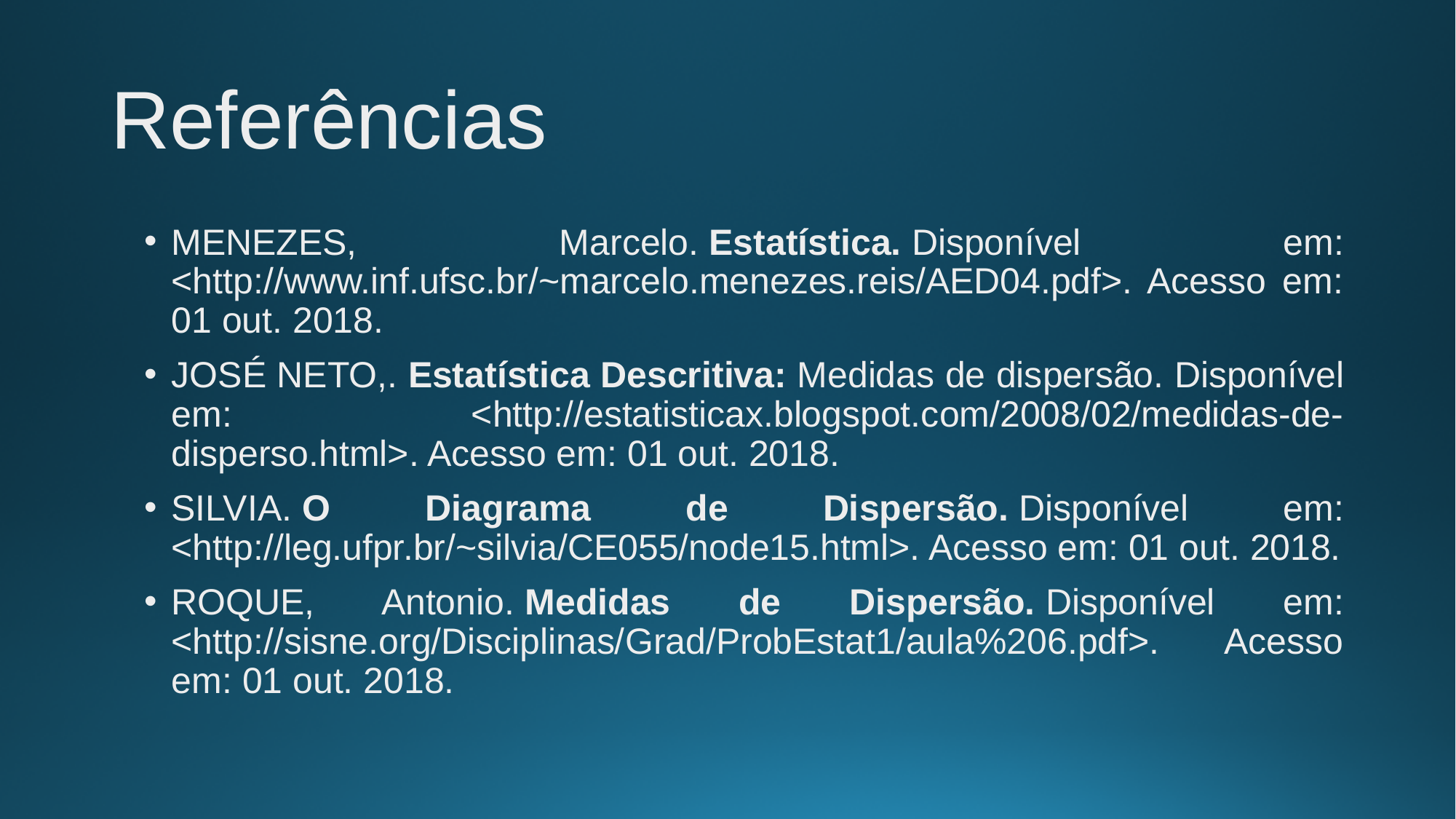

Referências
MENEZES, Marcelo. Estatística. Disponível em: <http://www.inf.ufsc.br/~marcelo.menezes.reis/AED04.pdf>. Acesso em: 01 out. 2018.
JOSÉ NETO,. Estatística Descritiva: Medidas de dispersão. Disponível em: <http://estatisticax.blogspot.com/2008/02/medidas-de-disperso.html>. Acesso em: 01 out. 2018.
SILVIA. O Diagrama de Dispersão. Disponível em: <http://leg.ufpr.br/~silvia/CE055/node15.html>. Acesso em: 01 out. 2018.
ROQUE, Antonio. Medidas de Dispersão. Disponível em: <http://sisne.org/Disciplinas/Grad/ProbEstat1/aula%206.pdf>. Acesso em: 01 out. 2018.